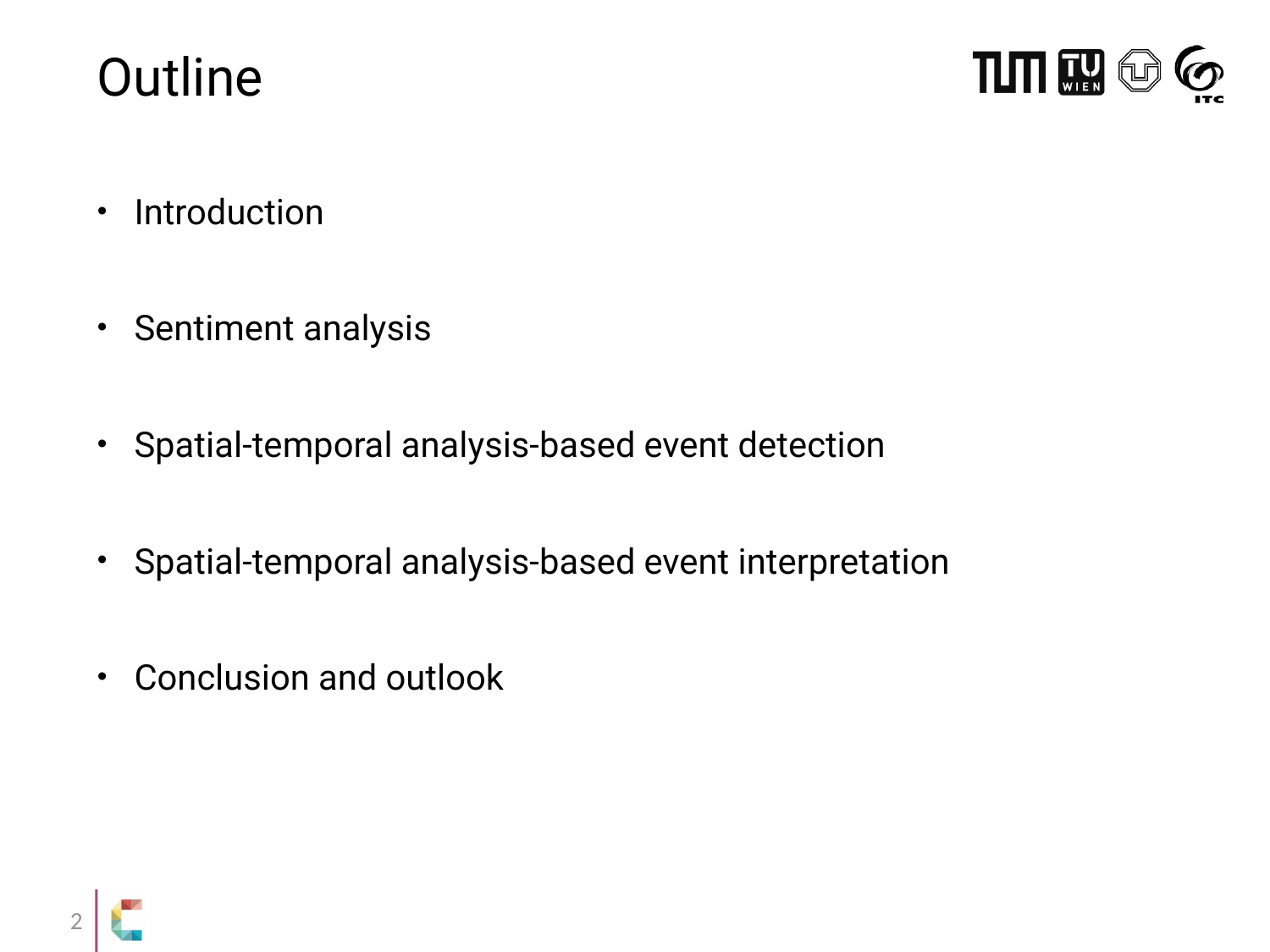

# Outline

Introduction

Sentiment analysis

Spatial-temporal analysis-based event detection

Spatial-temporal analysis-based event interpretation

Conclusion and outlook

2